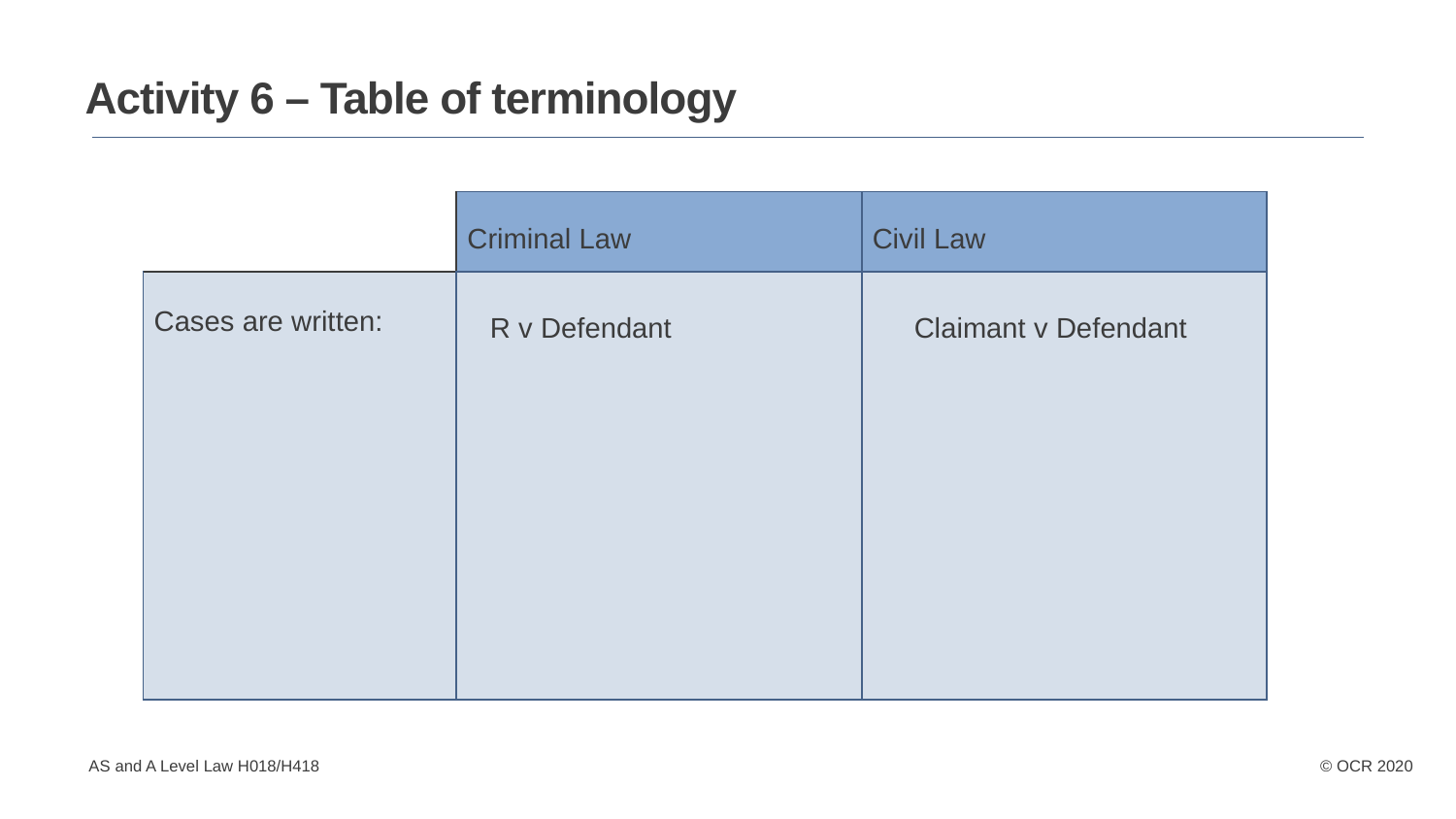

Activity 6 – Table of terminology
|  | Criminal Law | Civil Law |
| --- | --- | --- |
| Cases are written: |  |  |
R v Defendant

Claimant v Defendant